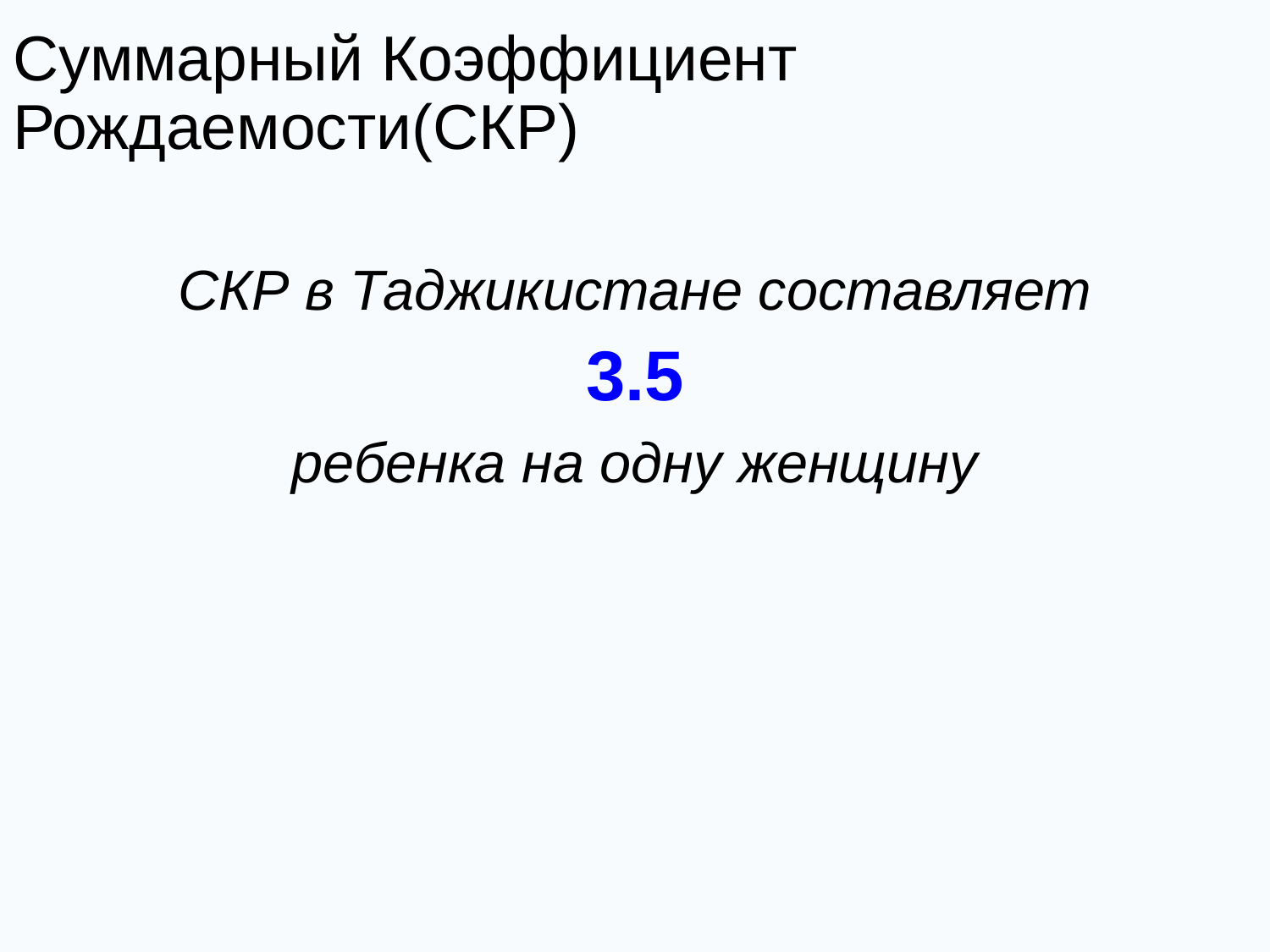

# Суммарный Коэффициент Рождаемости(СКР)
СКР в Таджикистане составляет
 3.5
ребенка на одну женщину